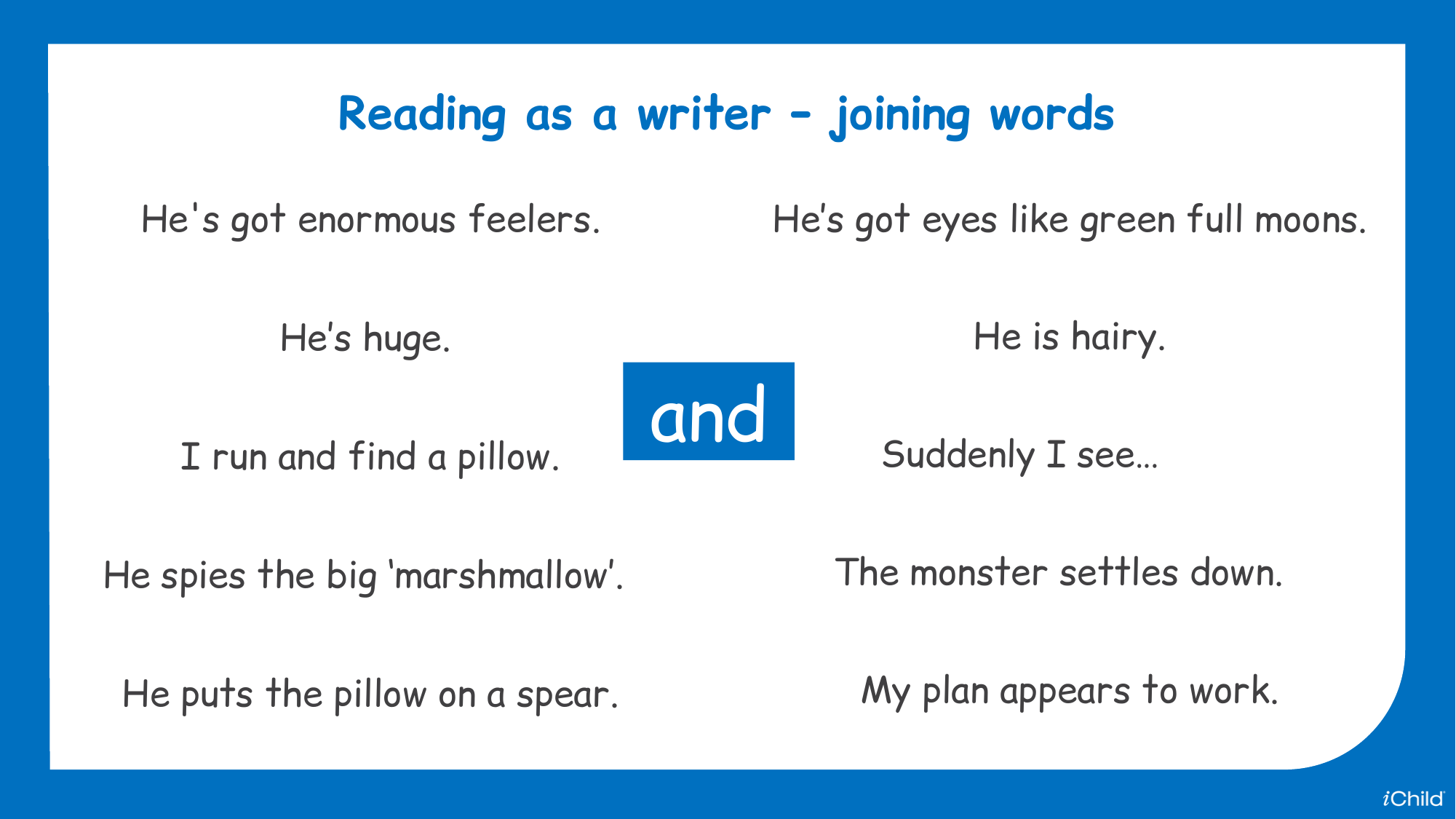

Reading as a writer – joining words
He's got enormous feelers.
He’s got eyes like green full moons.
He is hairy.
He’s huge.
and
Suddenly I see…
I run and find a pillow.
The monster settles down.
He spies the big ‘marshmallow’.
My plan appears to work.
He puts the pillow on a spear.